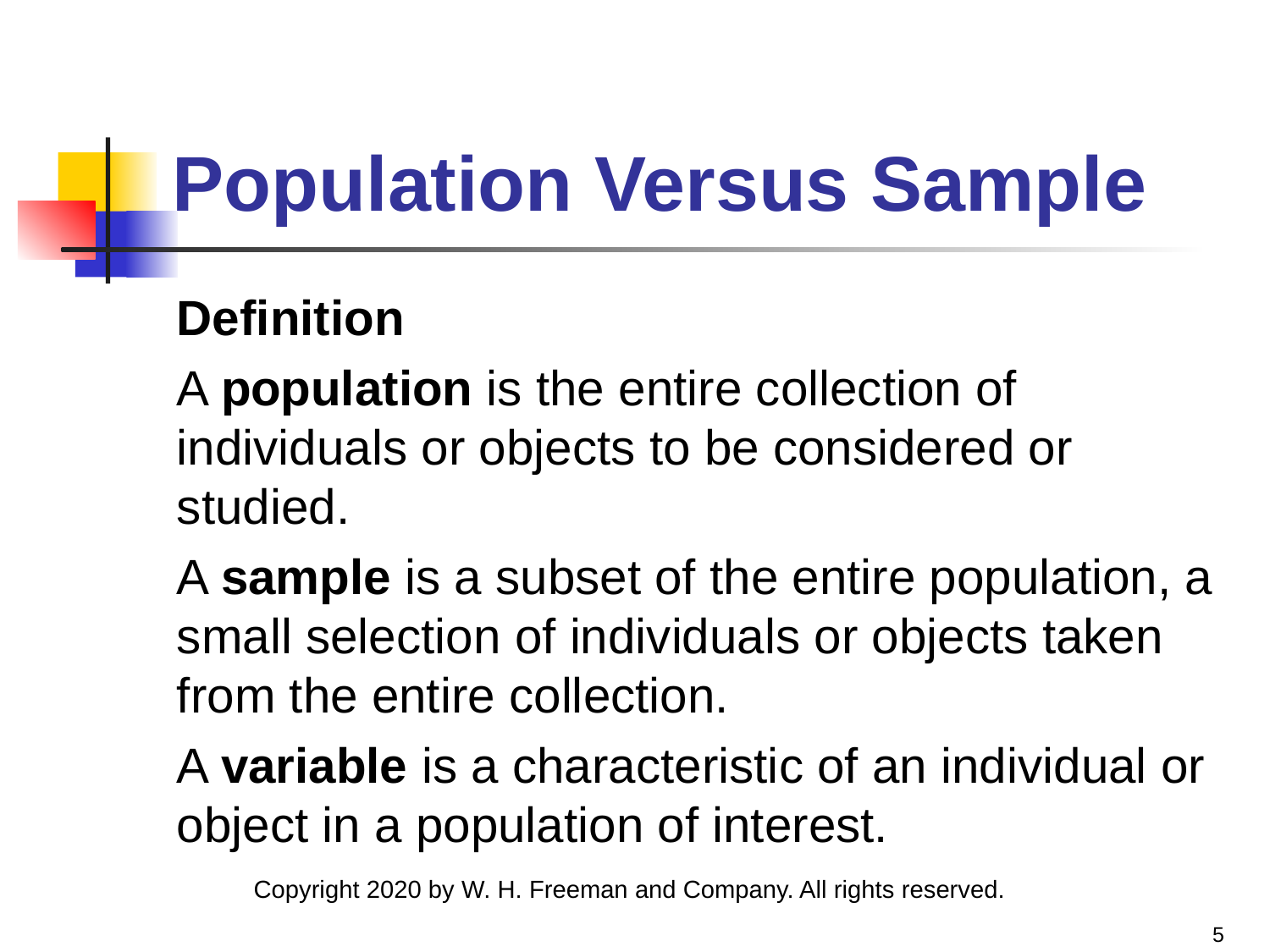

# Population Versus Sample
Definition
A population is the entire collection of individuals or objects to be considered or studied.
A sample is a subset of the entire population, a small selection of individuals or objects taken from the entire collection.
A variable is a characteristic of an individual or object in a population of interest.